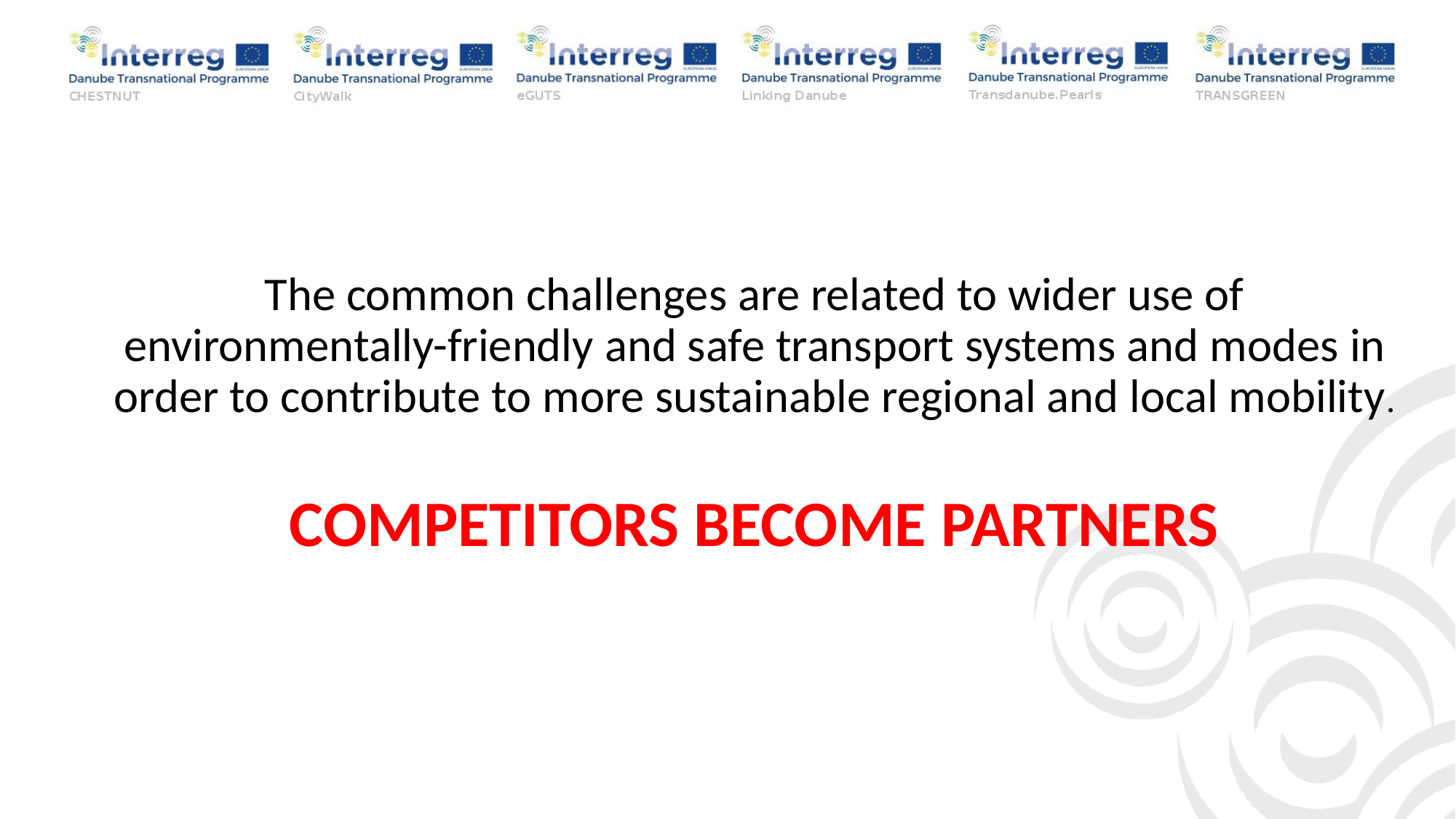

The common challenges are related to wider use of environmentally-friendly and safe transport systems and modes in order to contribute to more sustainable regional and local mobility.

COMPETITORS BECOME PARTNERS